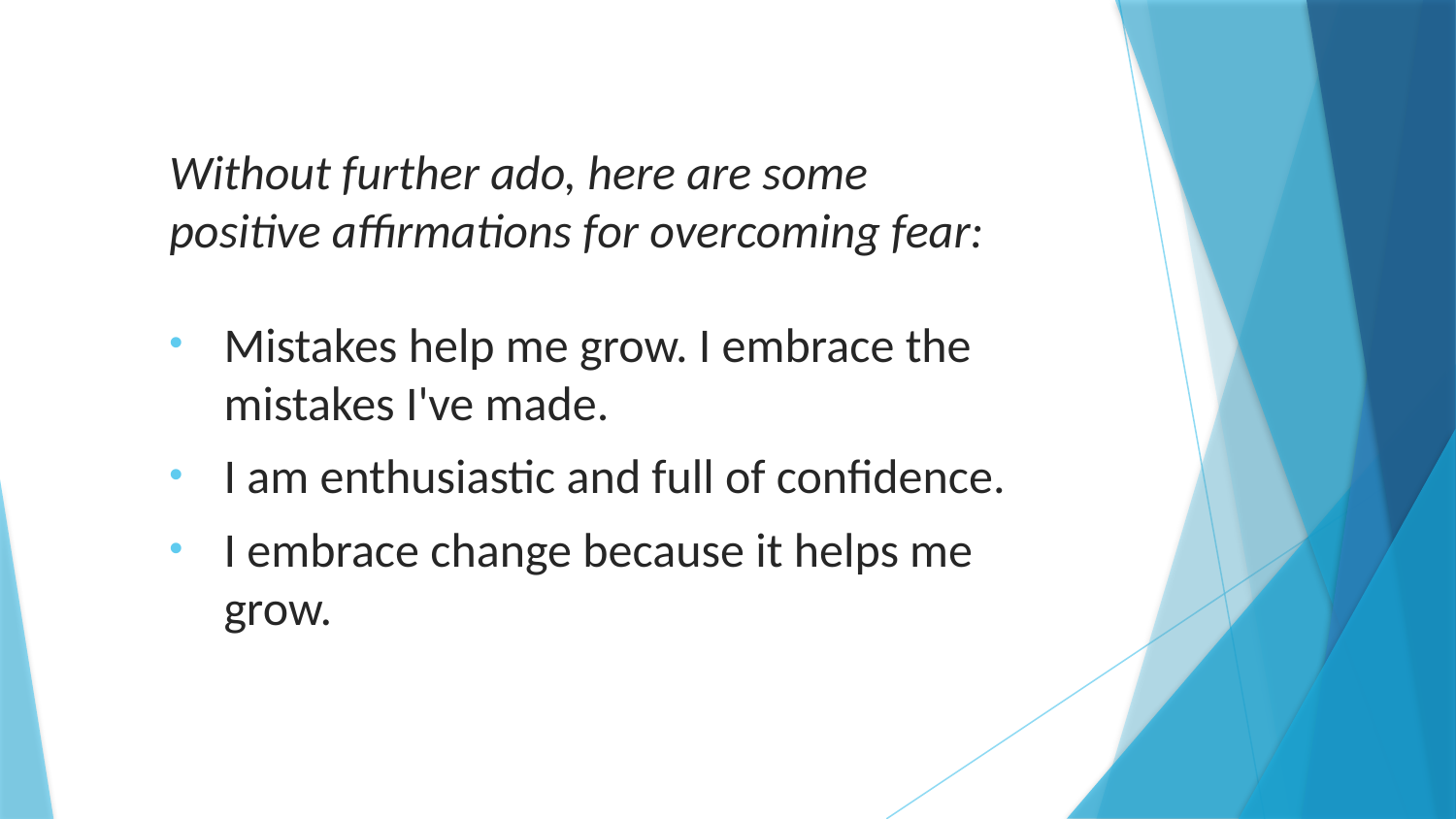

Without further ado, here are some positive affirmations for overcoming fear:
Mistakes help me grow. I embrace the mistakes I've made.
I am enthusiastic and full of confidence.
I embrace change because it helps me grow.